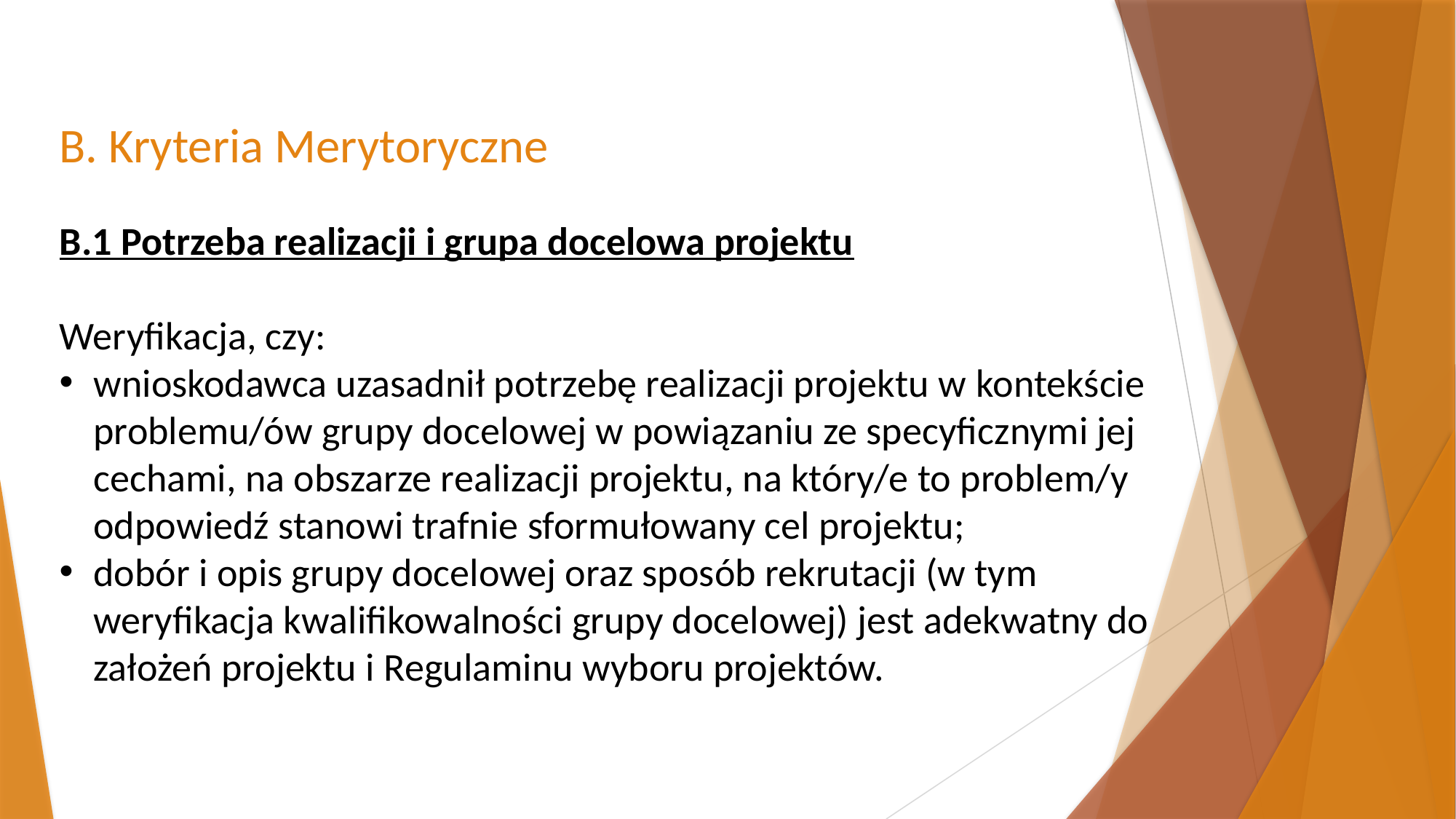

B. Kryteria Merytoryczne

B.1 Potrzeba realizacji i grupa docelowa projektu

Weryfikacja, czy:
wnioskodawca uzasadnił potrzebę realizacji projektu w kontekście problemu/ów grupy docelowej w powiązaniu ze specyficznymi jej cechami, na obszarze realizacji projektu, na który/e to problem/y odpowiedź stanowi trafnie sformułowany cel projektu;
dobór i opis grupy docelowej oraz sposób rekrutacji (w tym weryfikacja kwalifikowalności grupy docelowej) jest adekwatny do założeń projektu i Regulaminu wyboru projektów.